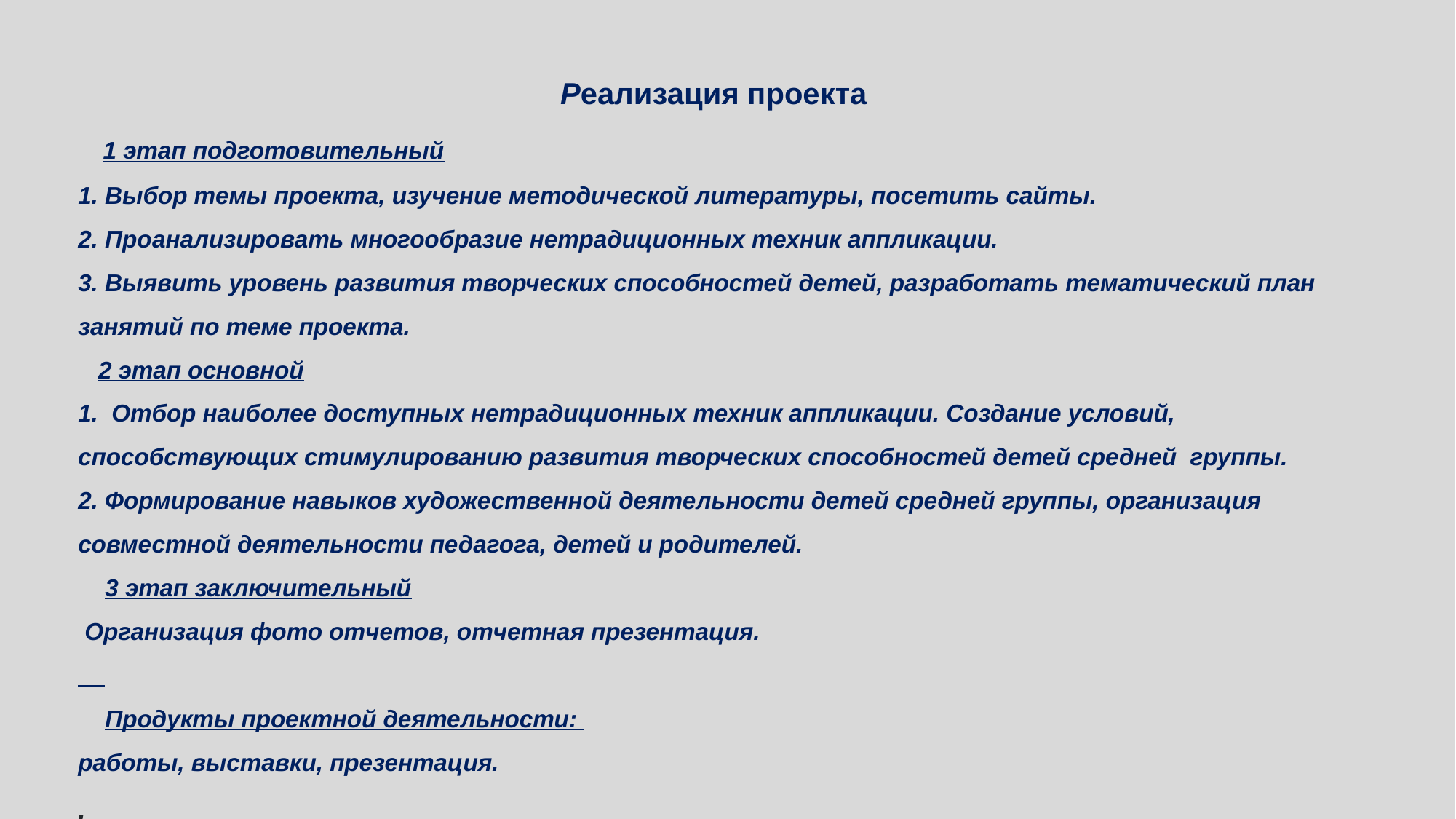

Реализация проекта
   1 этап подготовительный
1. Выбор темы проекта, изучение методической литературы, посетить сайты.
2. Проанализировать многообразие нетрадиционных техник аппликации.
3. Выявить уровень развития творческих способностей детей, разработать тематический план занятий по теме проекта.
   2 этап основной
1.  Отбор наиболее доступных нетрадиционных техник аппликации. Создание условий, способствующих стимулированию развития творческих способностей детей средней  группы.
2. Формирование навыков художественной деятельности детей средней группы, организация совместной деятельности педагога, детей и родителей.
    3 этап заключительный
 Организация фото отчетов, отчетная презентация.

    Продукты проектной деятельности:
работы, выставки, презентация.
.